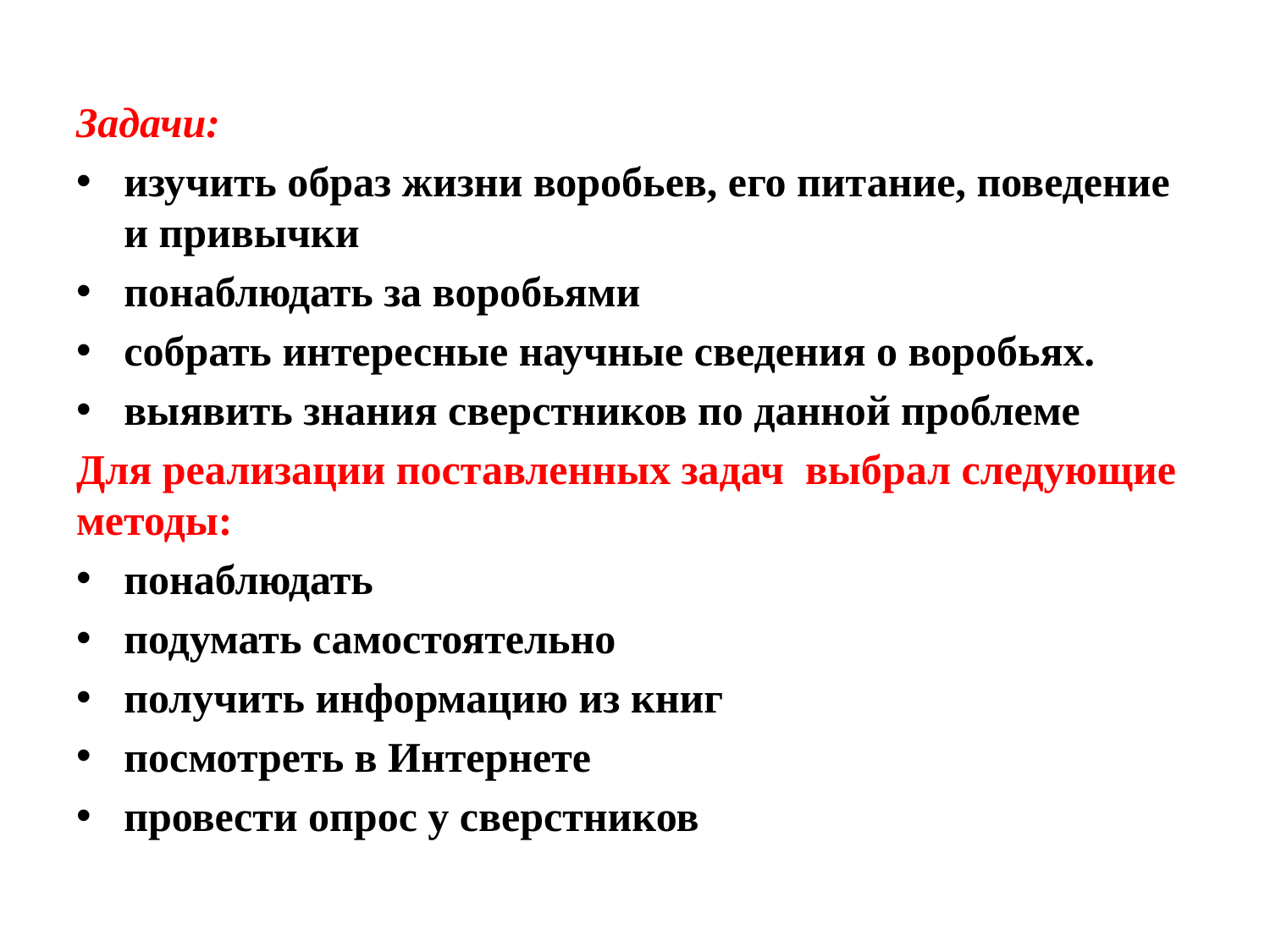

Задачи:
изучить образ жизни воробьев, его питание, поведение и привычки
понаблюдать за воробьями
собрать интересные научные сведения о воробьях.
выявить знания сверстников по данной проблеме
Для реализации поставленных задач  выбрал следующие методы:
понаблюдать
подумать самостоятельно
получить информацию из книг
посмотреть в Интернете
провести опрос у сверстников